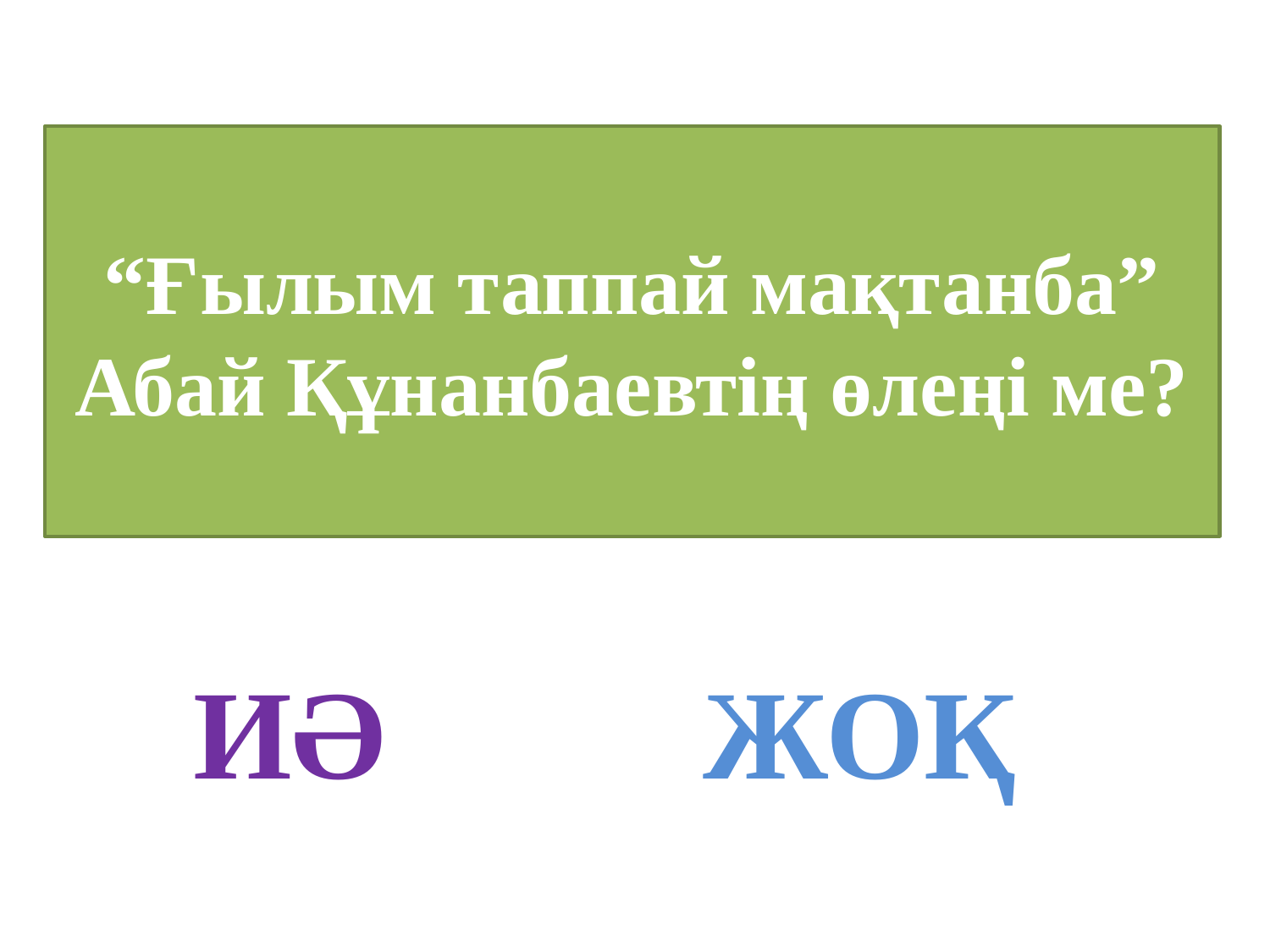

# “Ғылым таппай мақтанба” Абай Құнанбаевтің өлеңі ме?
ИӘ          ЖОҚ